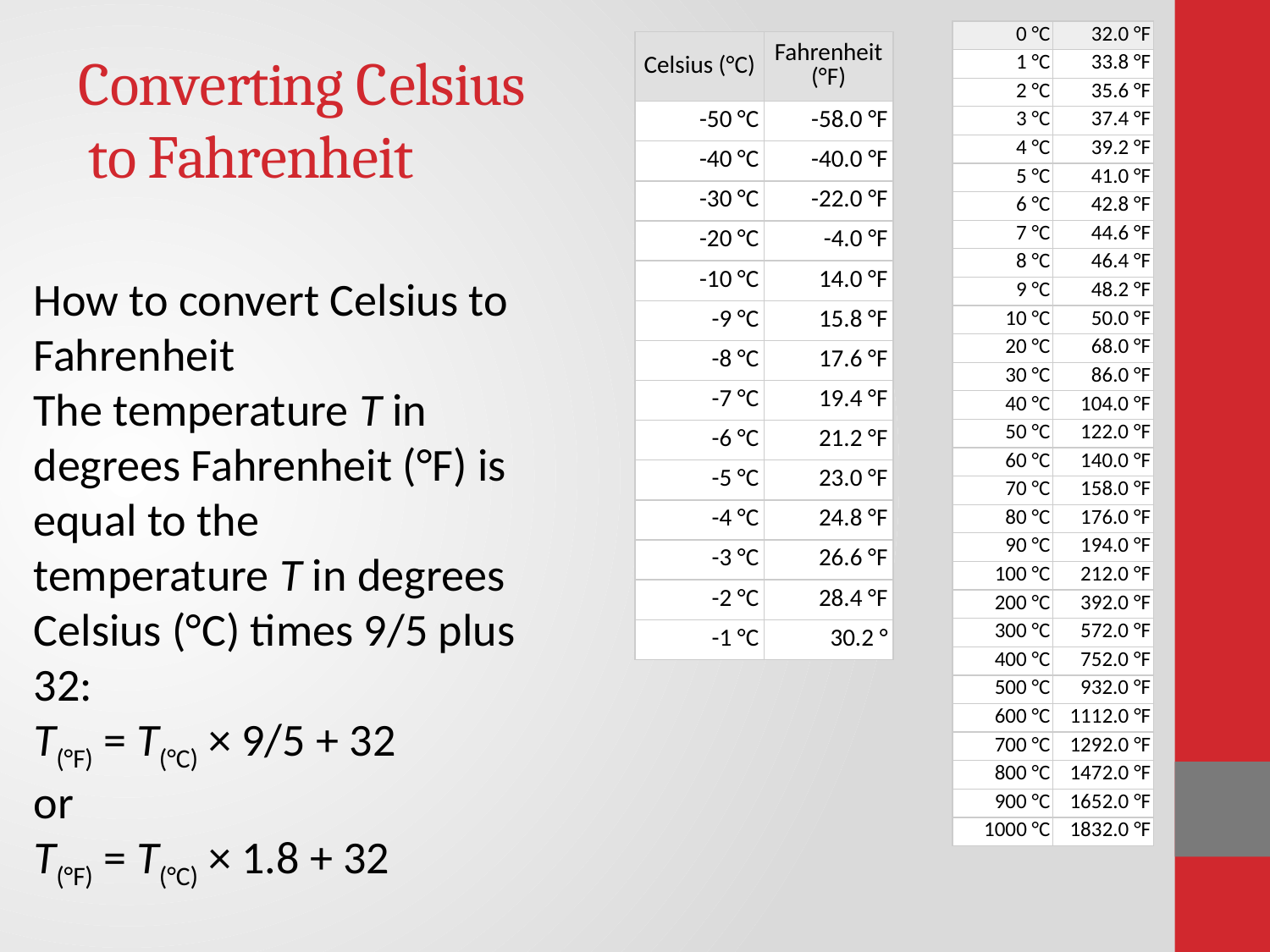

| 0 °C | 32.0 °F |
| --- | --- |
| 1 °C | 33.8 °F |
| 2 °C | 35.6 °F |
| 3 °C | 37.4 °F |
| 4 °C | 39.2 °F |
| 5 °C | 41.0 °F |
| 6 °C | 42.8 °F |
| 7 °C | 44.6 °F |
| 8 °C | 46.4 °F |
| 9 °C | 48.2 °F |
| 10 °C | 50.0 °F |
| 20 °C | 68.0 °F |
| 30 °C | 86.0 °F |
| 40 °C | 104.0 °F |
| 50 °C | 122.0 °F |
| 60 °C | 140.0 °F |
| 70 °C | 158.0 °F |
| 80 °C | 176.0 °F |
| 90 °C | 194.0 °F |
| 100 °C | 212.0 °F |
| 200 °C | 392.0 °F |
| 300 °C | 572.0 °F |
| 400 °C | 752.0 °F |
| 500 °C | 932.0 °F |
| 600 °C | 1112.0 °F |
| 700 °C | 1292.0 °F |
| 800 °C | 1472.0 °F |
| 900 °C | 1652.0 °F |
| 1000 °C | 1832.0 °F |
| Celsius (°C) | Fahrenheit (°F) |
| --- | --- |
| -50 °C | -58.0 °F |
| -40 °C | -40.0 °F |
| -30 °C | -22.0 °F |
| -20 °C | -4.0 °F |
| -10 °C | 14.0 °F |
| -9 °C | 15.8 °F |
| -8 °C | 17.6 °F |
| -7 °C | 19.4 °F |
| -6 °C | 21.2 °F |
| -5 °C | 23.0 °F |
| -4 °C | 24.8 °F |
| -3 °C | 26.6 °F |
| -2 °C | 28.4 °F |
| -1 °C | 30.2 ° |
# Converting Celsius to Fahrenheit
How to convert Celsius to Fahrenheit
The temperature T in degrees Fahrenheit (°F) is equal to the temperature T in degrees Celsius (°C) times 9/5 plus 32:
T(°F) = T(°C) × 9/5 + 32
or
T(°F) = T(°C) × 1.8 + 32